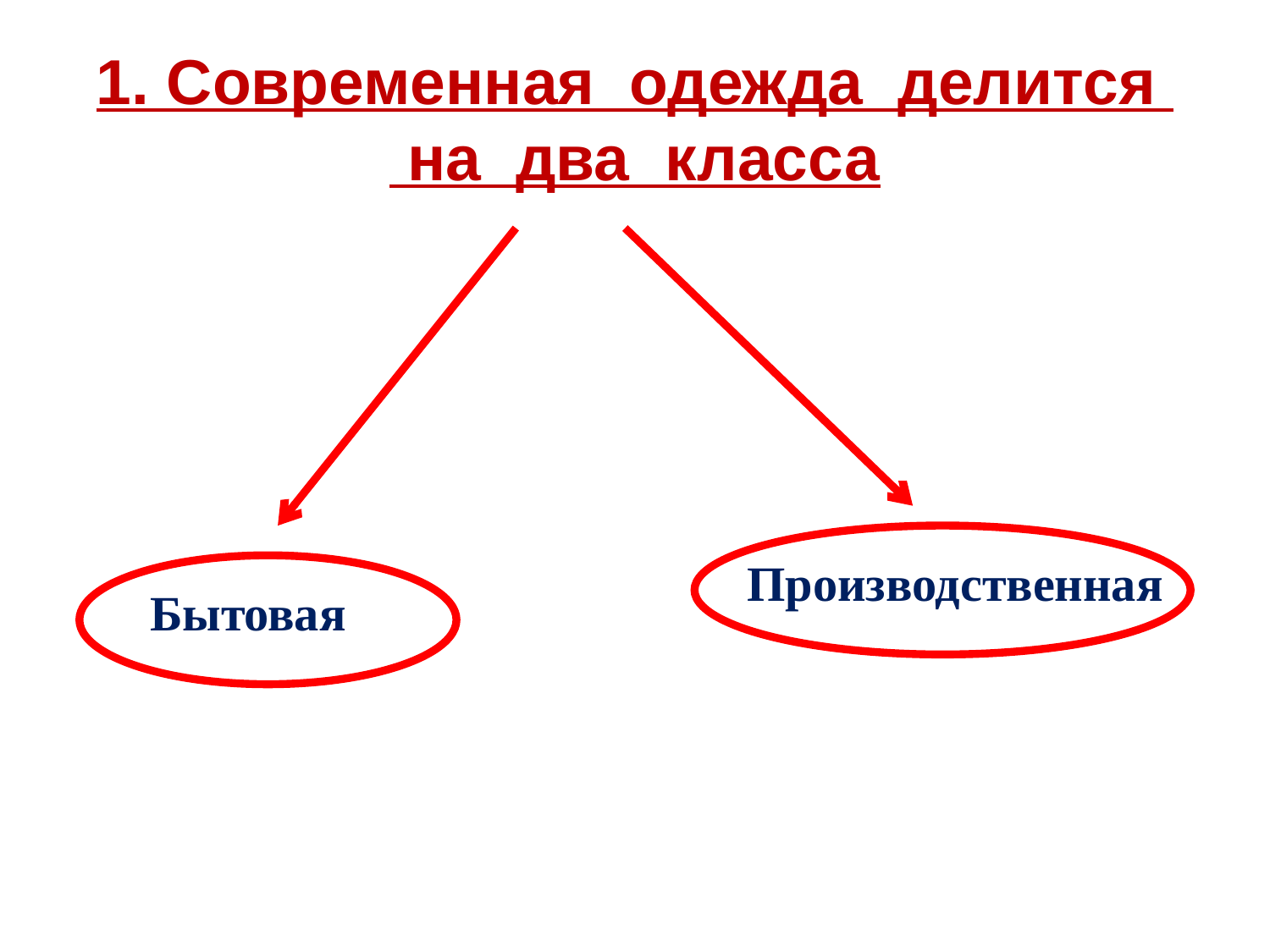

# 1. Современная  одежда  делится на  два  класса

Производственная

Бытовая